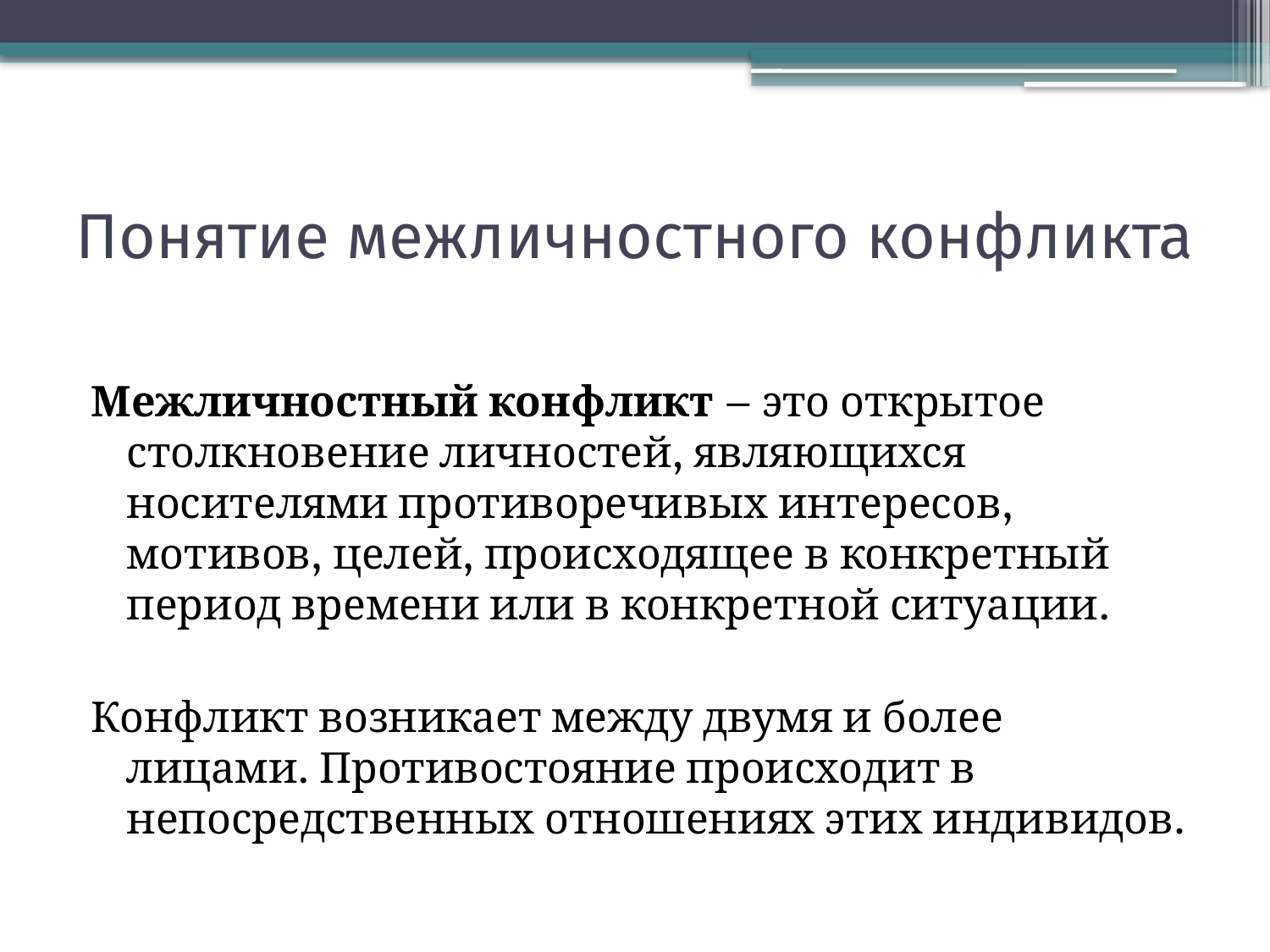

# Понятие межличностного конфликта

Межличностный конфликт – это открытое столкновение личностей, являющихся носителями противоречивых интересов, мотивов, целей, происходящее в конкретный период времени или в конкретной ситуации.

Конфликт возникает между двумя и более лицами. Противостояние происходит в непосредственных отношениях этих индивидов.